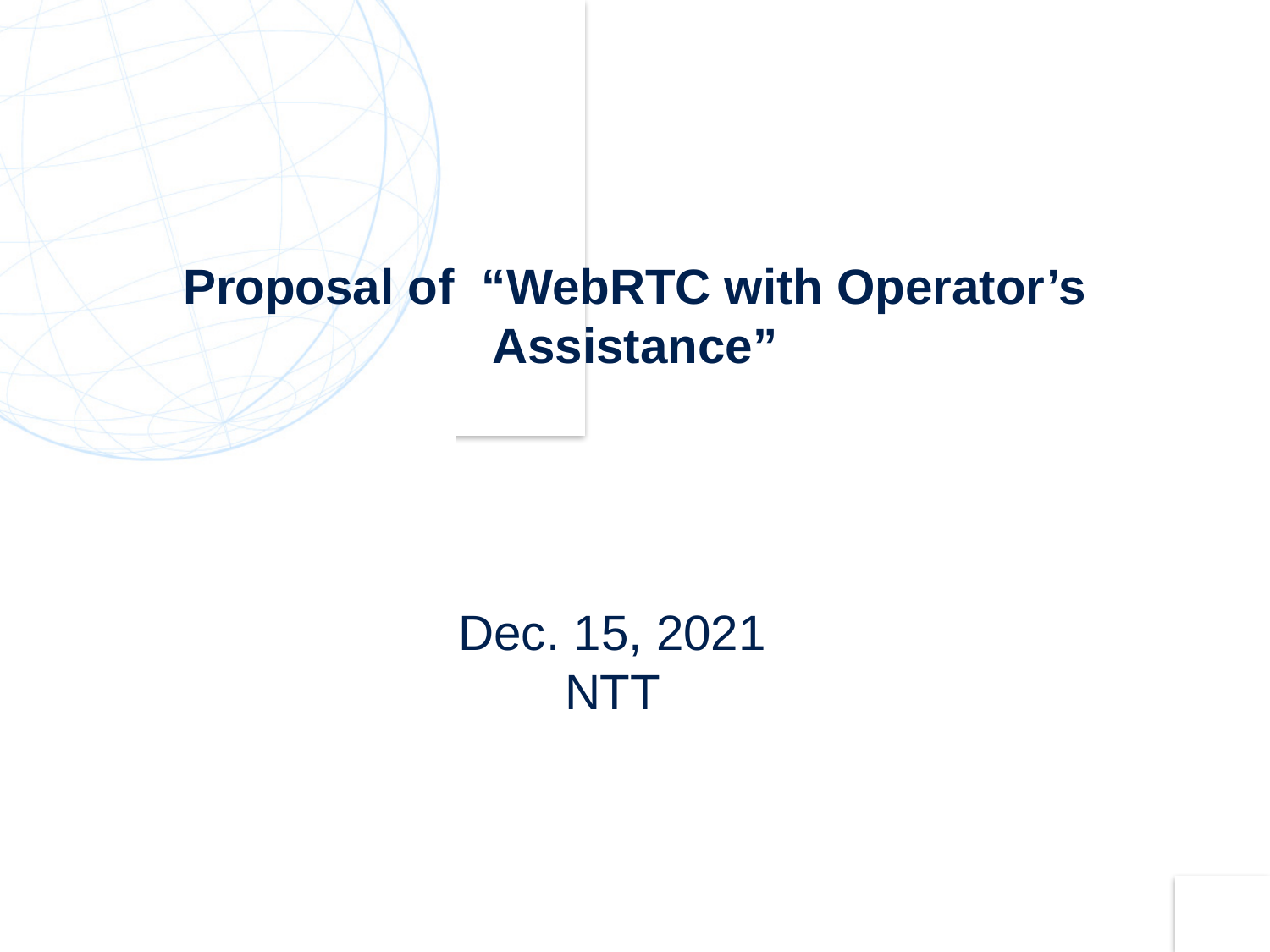

# Proposal of  “WebRTC with Operator’s Assistance”
Dec. 15, 2021
NTT